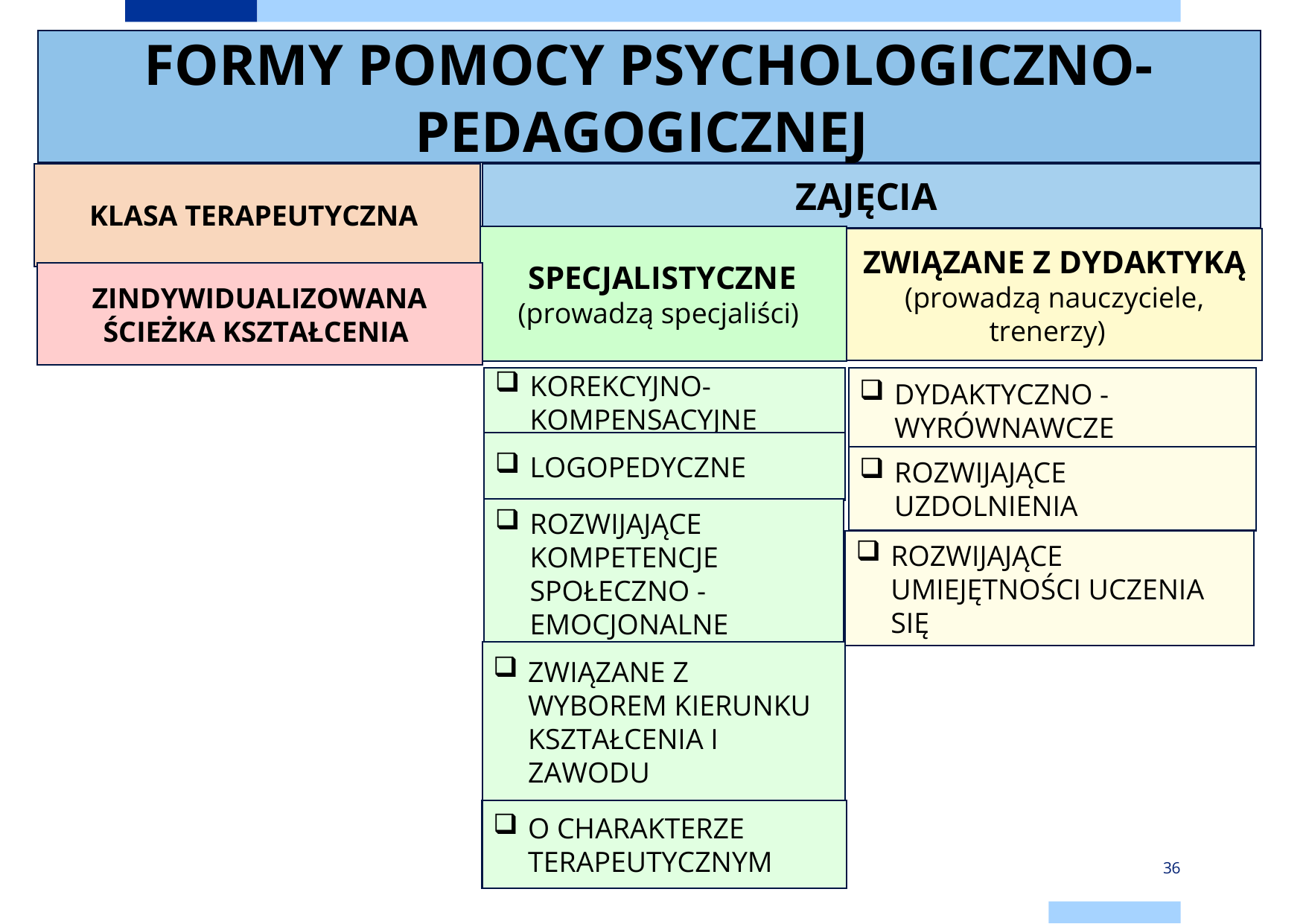

KLASA TERAPEUTYCZNA
FORMY POMOCY PSYCHOLOGICZNO-PEDAGOGICZNEJ
ZINDYWIDUALIZOWANA ŚCIEŻKA KSZTAŁCENIA
#
ZAJĘCIA
SPECJALISTYCZNE
(prowadzą specjaliści)
ZWIĄZANE Z DYDAKTYKĄ
(prowadzą nauczyciele, trenerzy)
KOREKCYJNO-KOMPENSACYJNE
DYDAKTYCZNO - WYRÓWNAWCZE
LOGOPEDYCZNE
ROZWIJAJĄCE UZDOLNIENIA
ROZWIJAJĄCE KOMPETENCJE SPOŁECZNO -EMOCJONALNE
ROZWIJAJĄCE UMIEJĘTNOŚCI UCZENIA SIĘ
ZWIĄZANE Z WYBOREM KIERUNKU KSZTAŁCENIA I ZAWODU
O CHARAKTERZE TERAPEUTYCZNYM
36